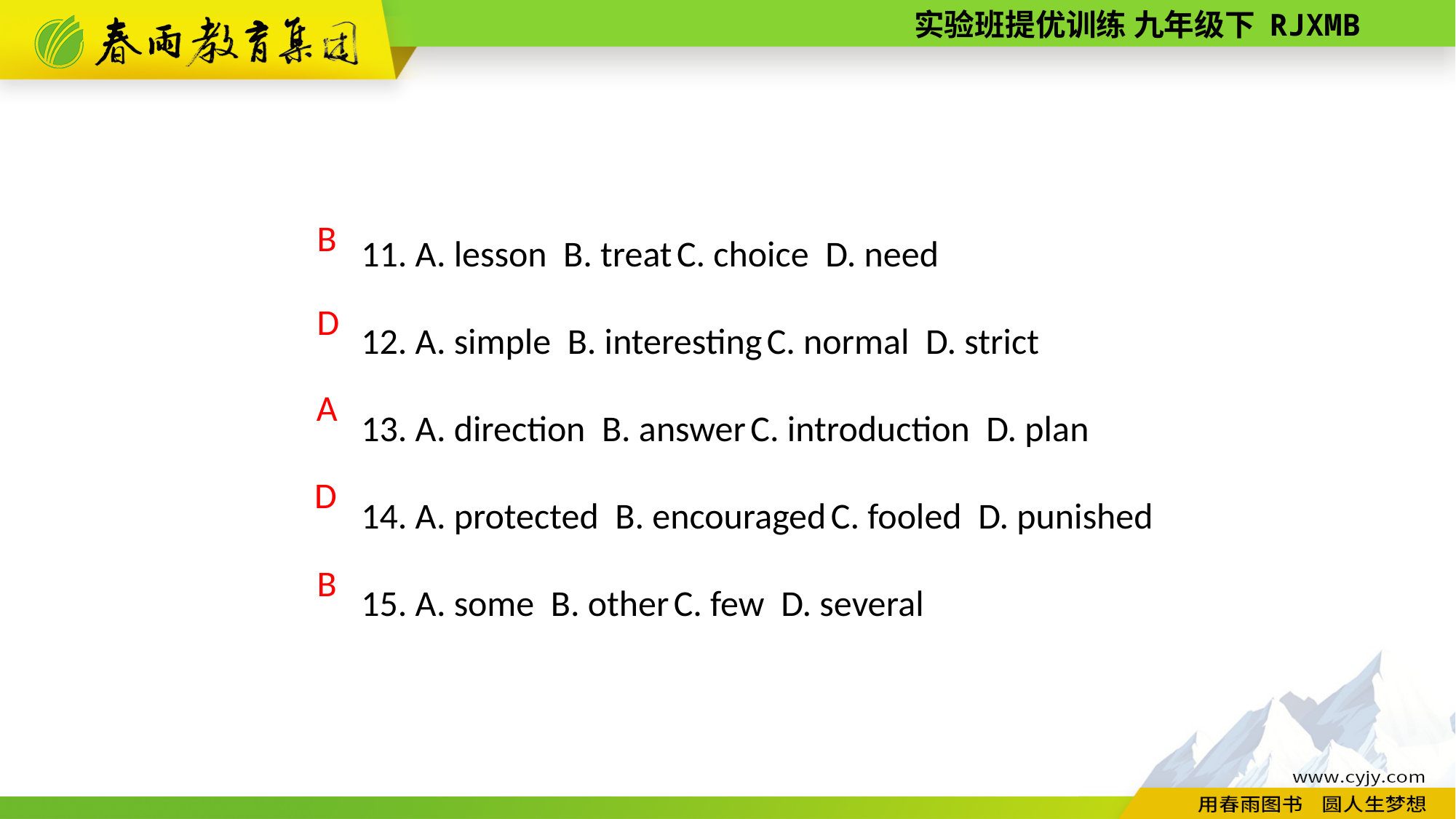

11. A. lesson  B. treat C. choice  D. need
12. A. simple  B. interesting C. normal  D. strict
13. A. direction  B. answer C. introduction  D. plan
14. A. protected  B. encouraged C. fooled  D. punished
15. A. some  B. other C. few  D. several
B
D
A
D
B